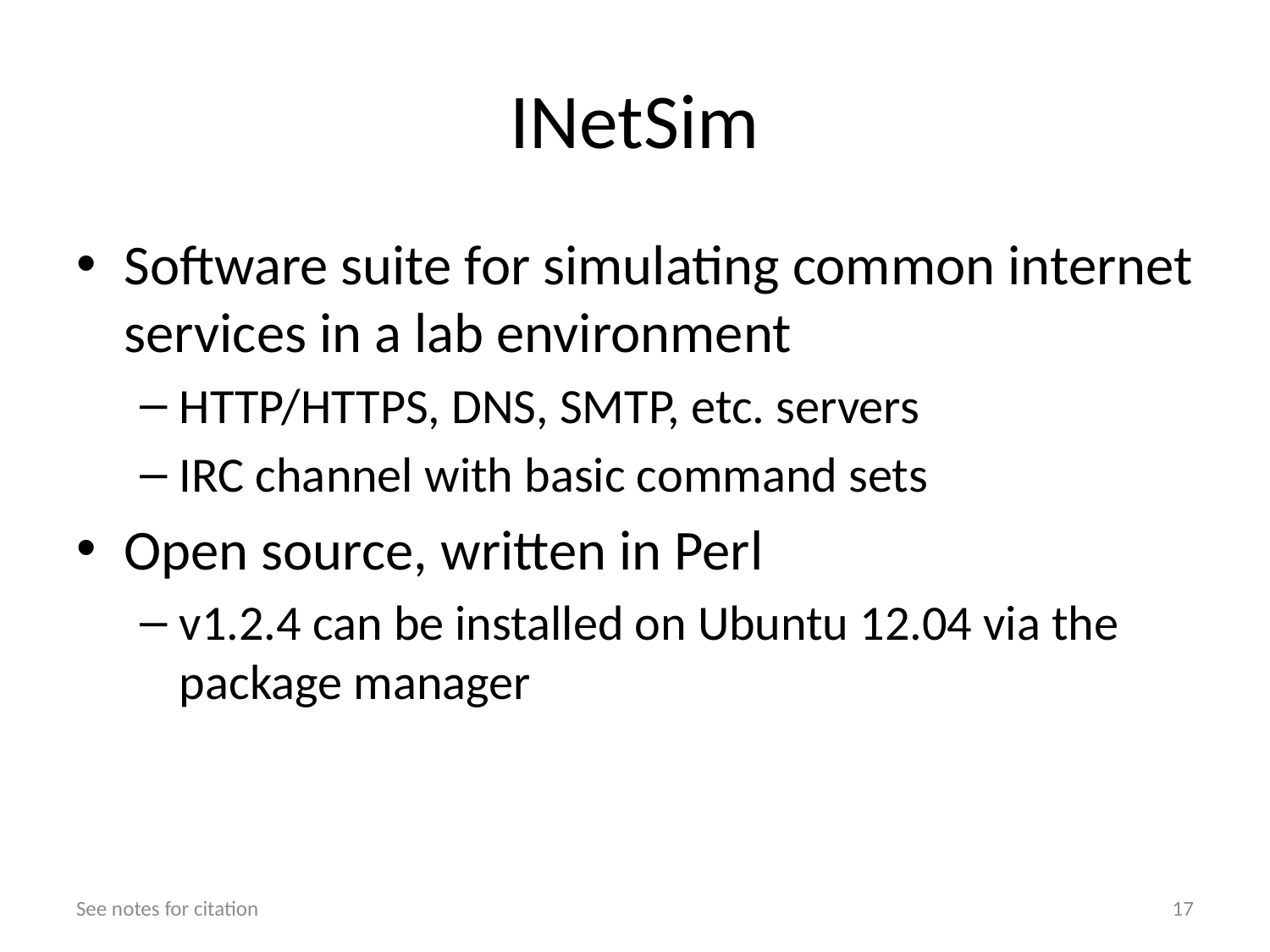

# INetSim
Software suite for simulating common internet services in a lab environment
HTTP/HTTPS, DNS, SMTP, etc. servers
IRC channel with basic command sets
Open source, written in Perl
v1.2.4 can be installed on Ubuntu 12.04 via the package manager

See notes for citation
17